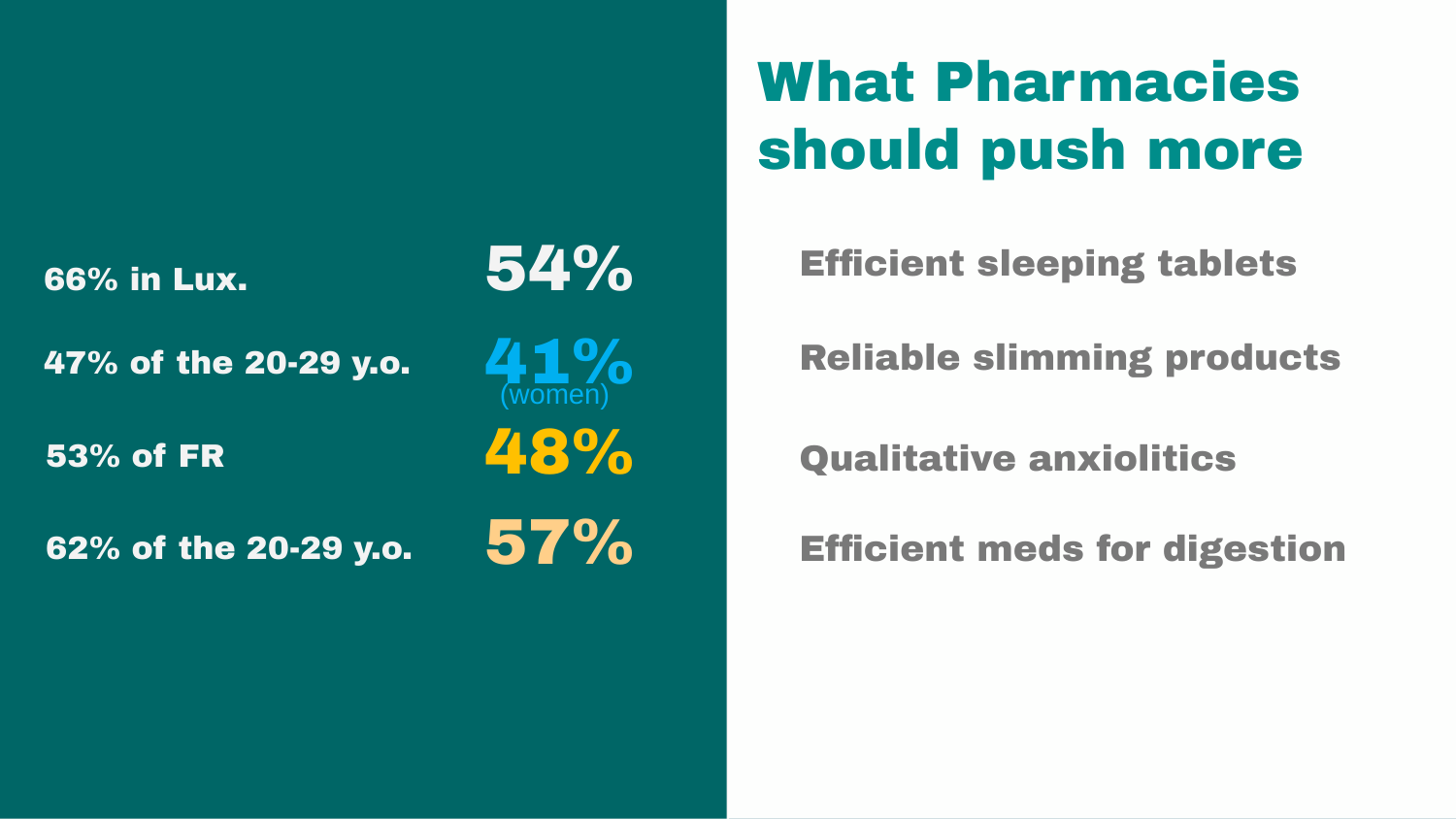

What Pharmacies
should push more
54%
Efficient sleeping tablets
66% in Lux.
41%
Reliable slimming products
47% of the 20-29 y.o.
(women)
48%
Qualitative anxiolitics
53% of FR
57%
Efficient meds for digestion
62% of the 20-29 y.o.